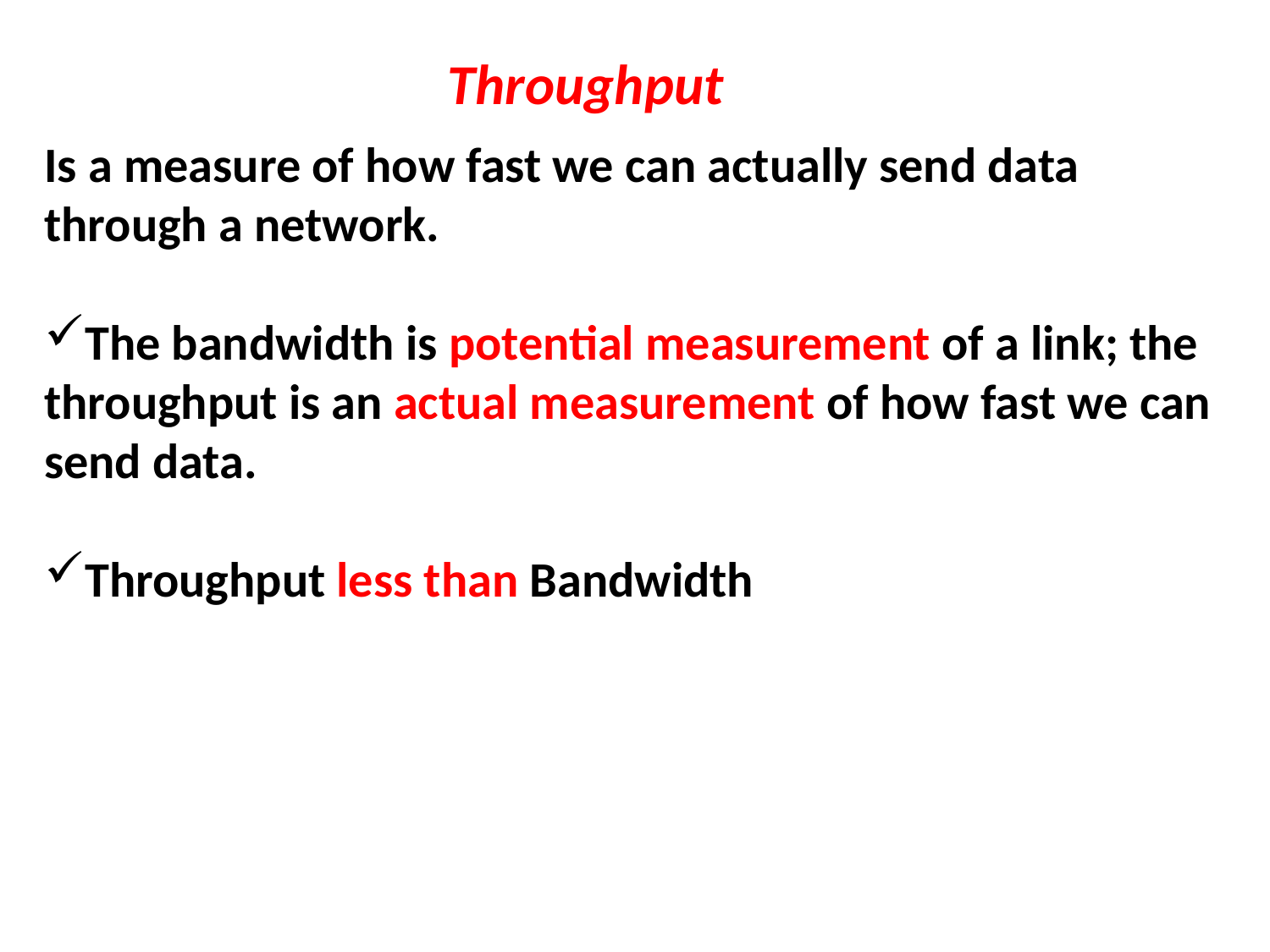

Throughput
Is a measure of how fast we can actually send data through a network.

The bandwidth is potential measurement of a link; the throughput is an actual measurement of how fast we can send data.

Throughput less than Bandwidth